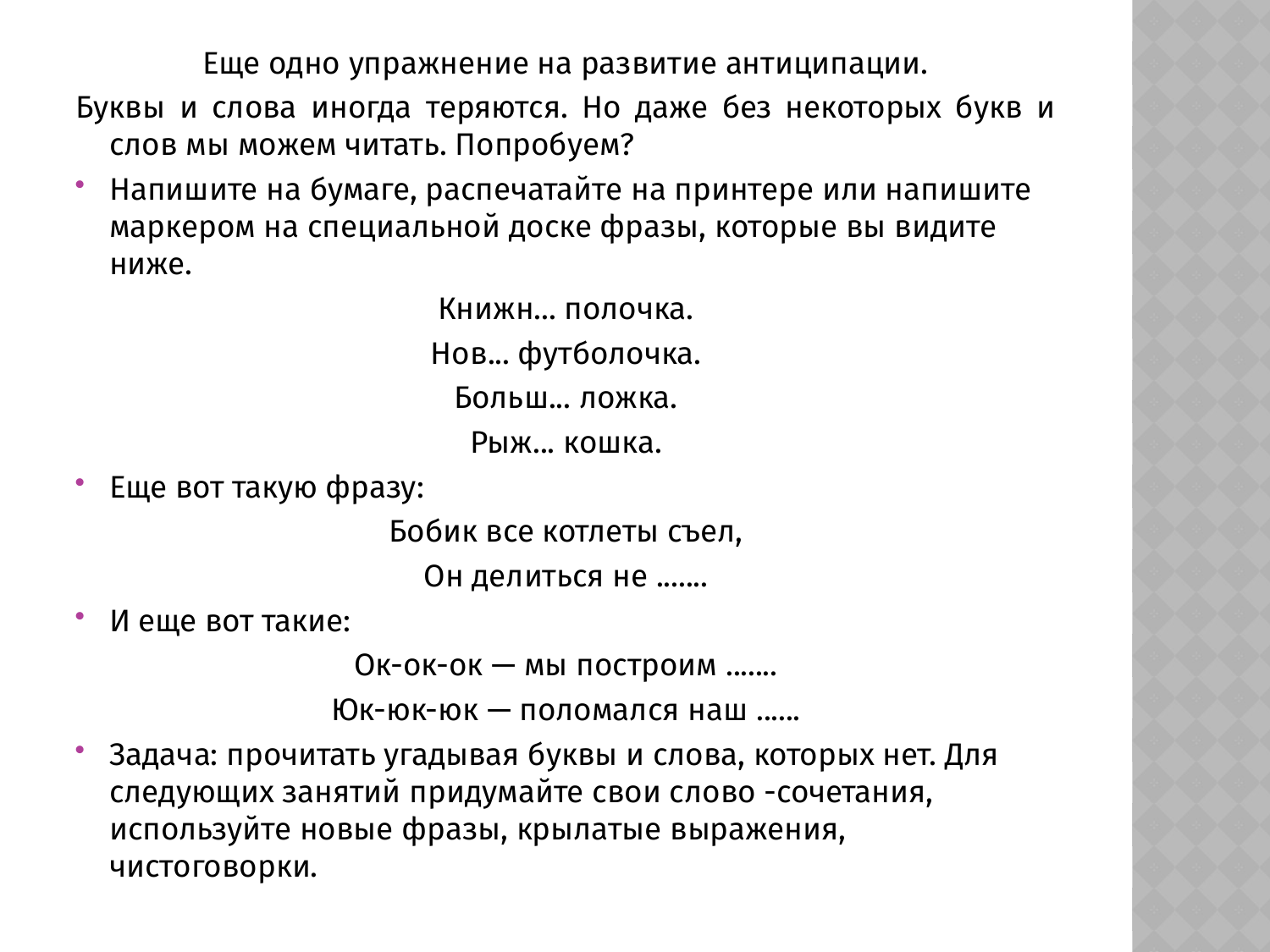

Еще одно упражнение на развитие антиципации.
Буквы и слова иногда теряются. Но даже без некоторых букв и слов мы можем читать. Попробуем?
Напишите на бумаге, распечатайте на принтере или напишите маркером на специальной доске фразы, которые вы видите ниже.
Книжн... полочка.
Нов... футболочка.
Больш... ложка.
Рыж... кошка.
Еще вот такую фразу:
Бобик все котлеты съел,
Он делиться не .......
И еще вот такие:
Ок-ок-ок — мы построим .......
Юк-юк-юк — поломался наш ......
Задача: прочитать угадывая буквы и слова, которых нет. Для следующих занятий придумайте свои слово -сочетания, используйте новые фразы, крылатые выражения, чистоговорки.

#